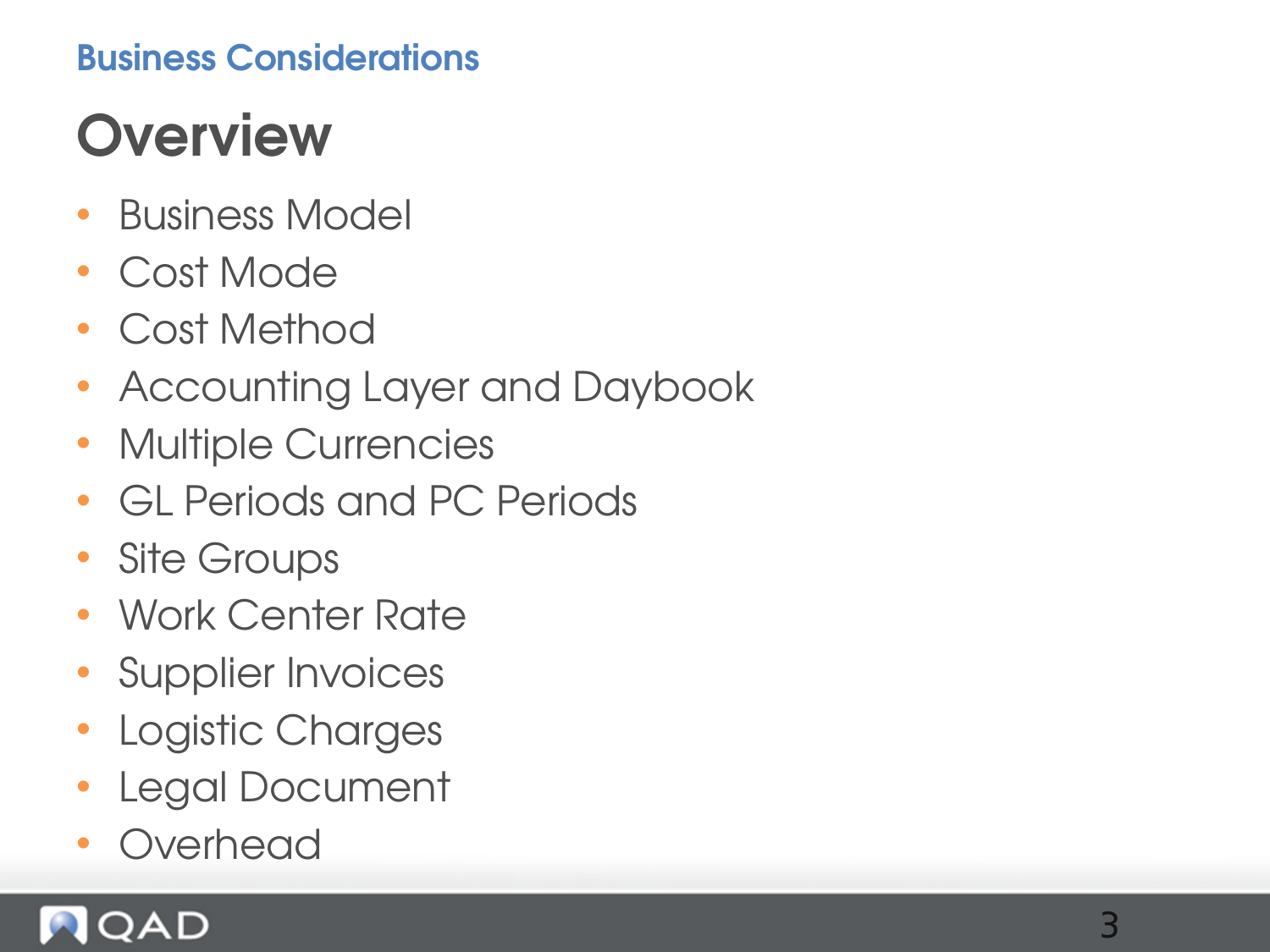

Business Considerations
# Overview
Business Model
Cost Mode
Cost Method
Accounting Layer and Daybook
Multiple Currencies
GL Periods and PC Periods
Site Groups
Work Center Rate
Supplier Invoices
Logistic Charges
Legal Document
Overhead
3